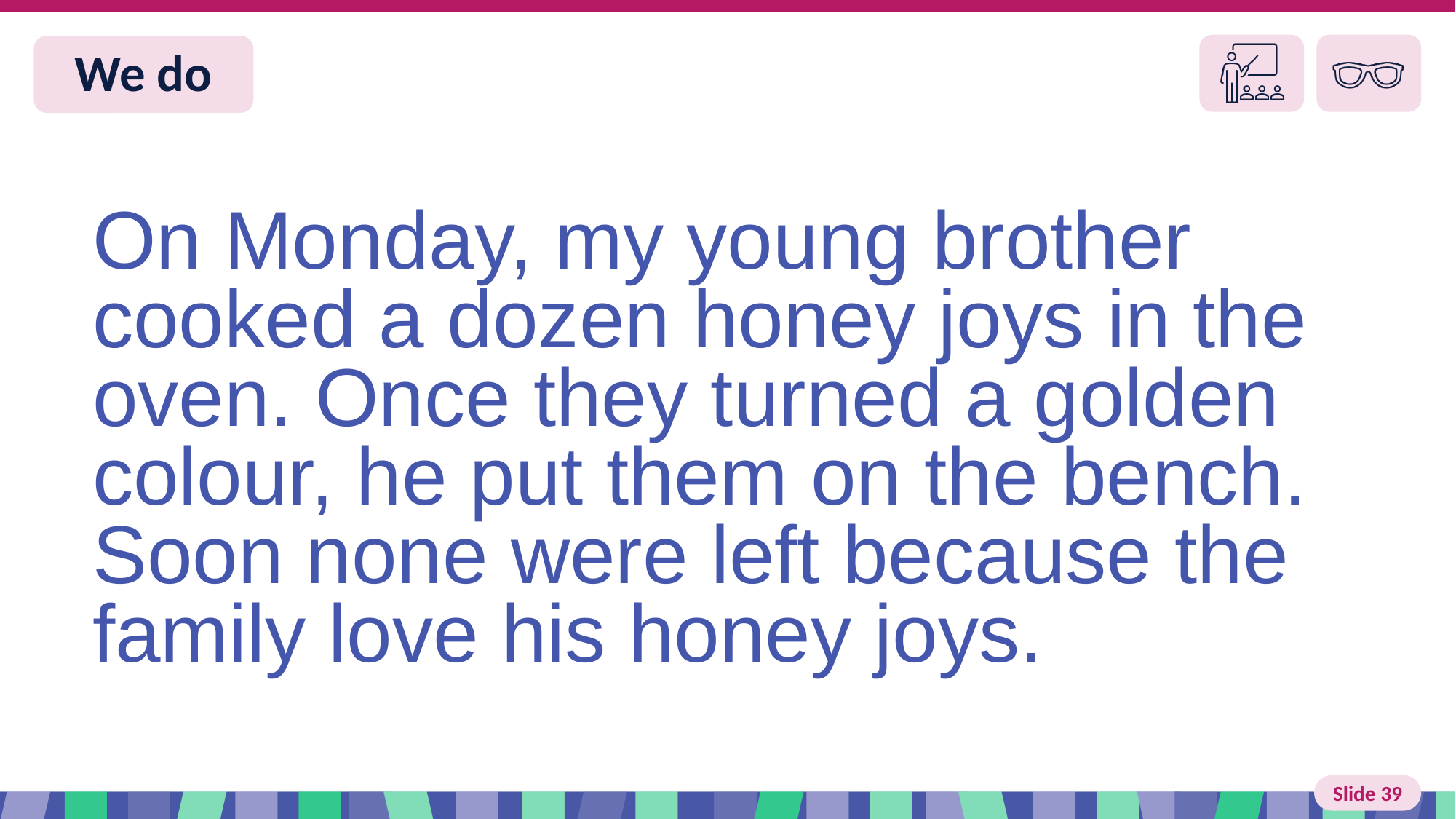

Slide 39 We do
On Monday, my young brother cooked a dozen honey joys in the oven. Once they turned a golden colour, he put them on the bench. Soon none were left because the family love his honey joys.